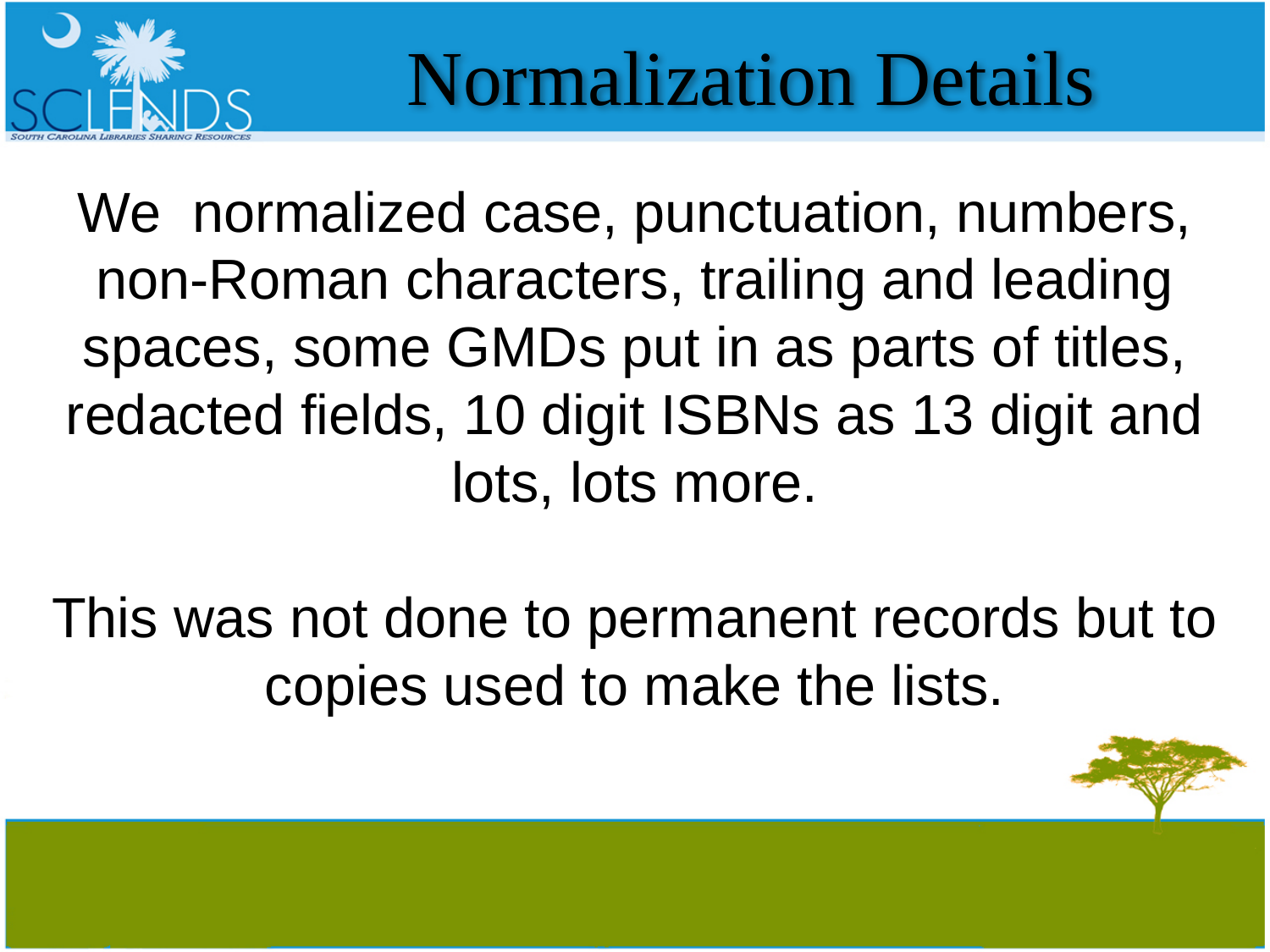

# Normalization Details
We  normalized case, punctuation, numbers, non-Roman characters, trailing and leading spaces, some GMDs put in as parts of titles, redacted fields, 10 digit ISBNs as 13 digit and lots, lots more.

This was not done to permanent records but to copies used to make the lists.